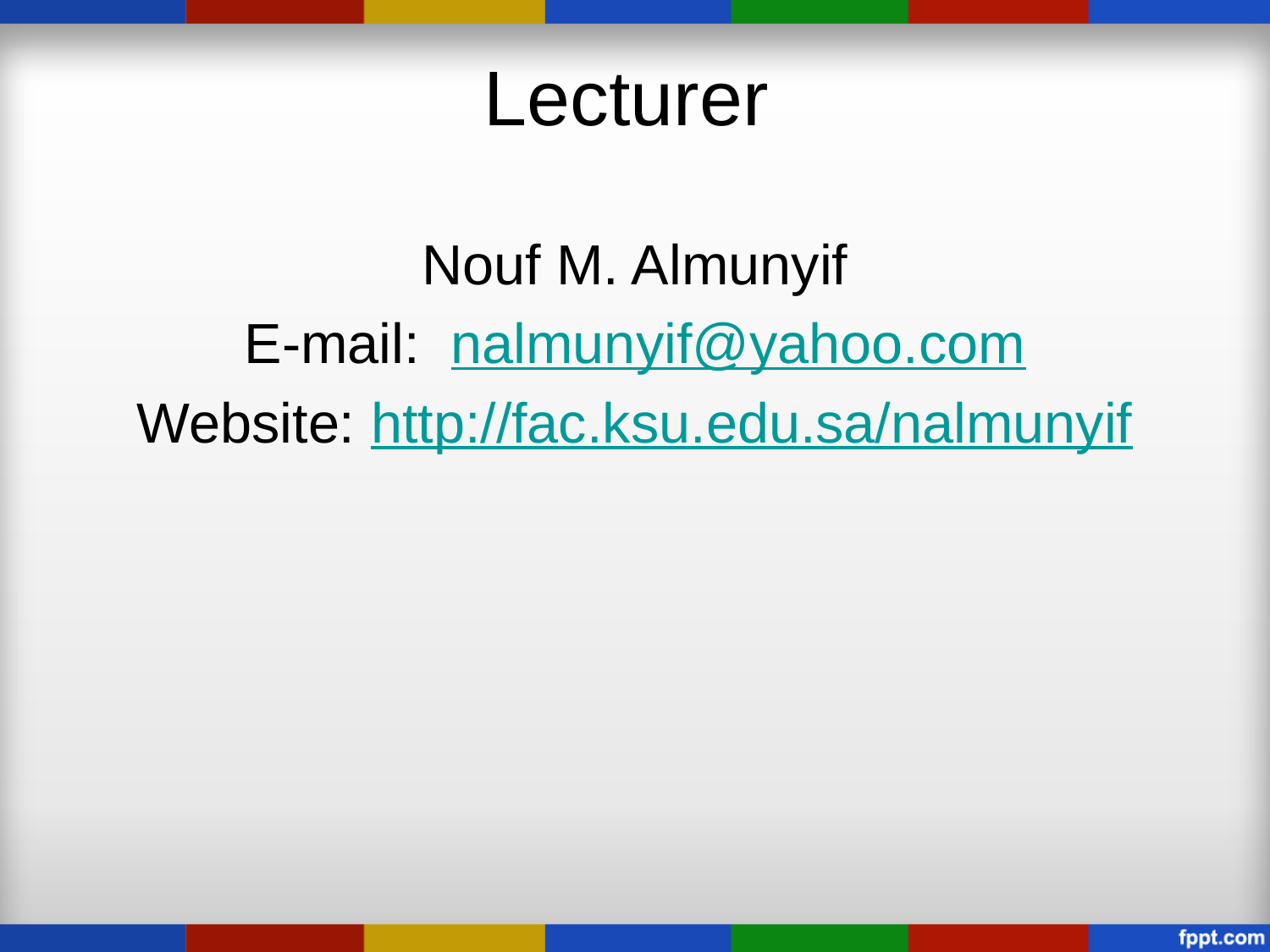

# Lecturer
Nouf M. Almunyif
E-mail:  nalmunyif@yahoo.com
Website: http://fac.ksu.edu.sa/nalmunyif